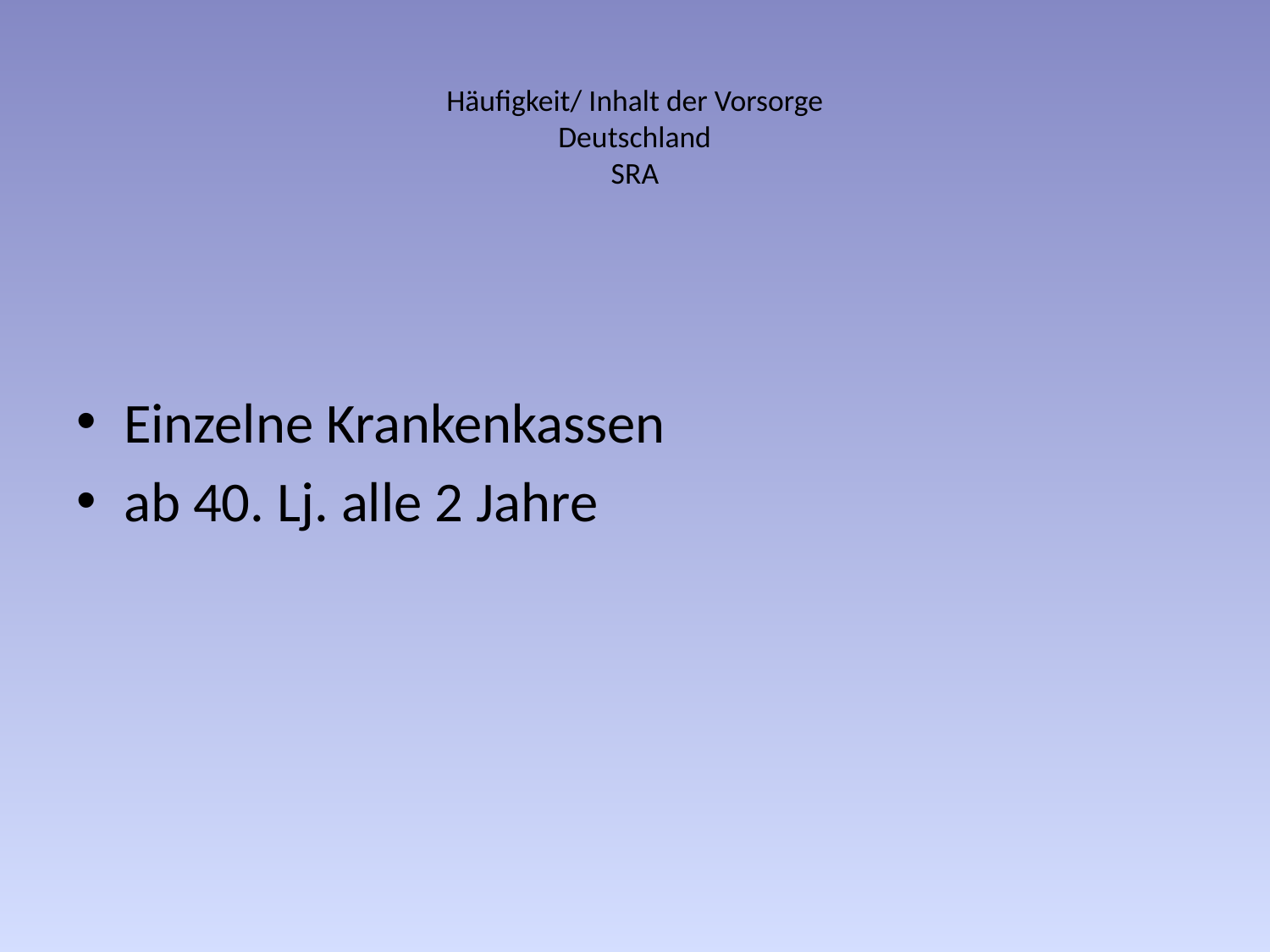

# Häufigkeit/ Inhalt der Vorsorge Deutschland SRA

Einzelne Krankenkassen
ab 40. Lj. alle 2 Jahre